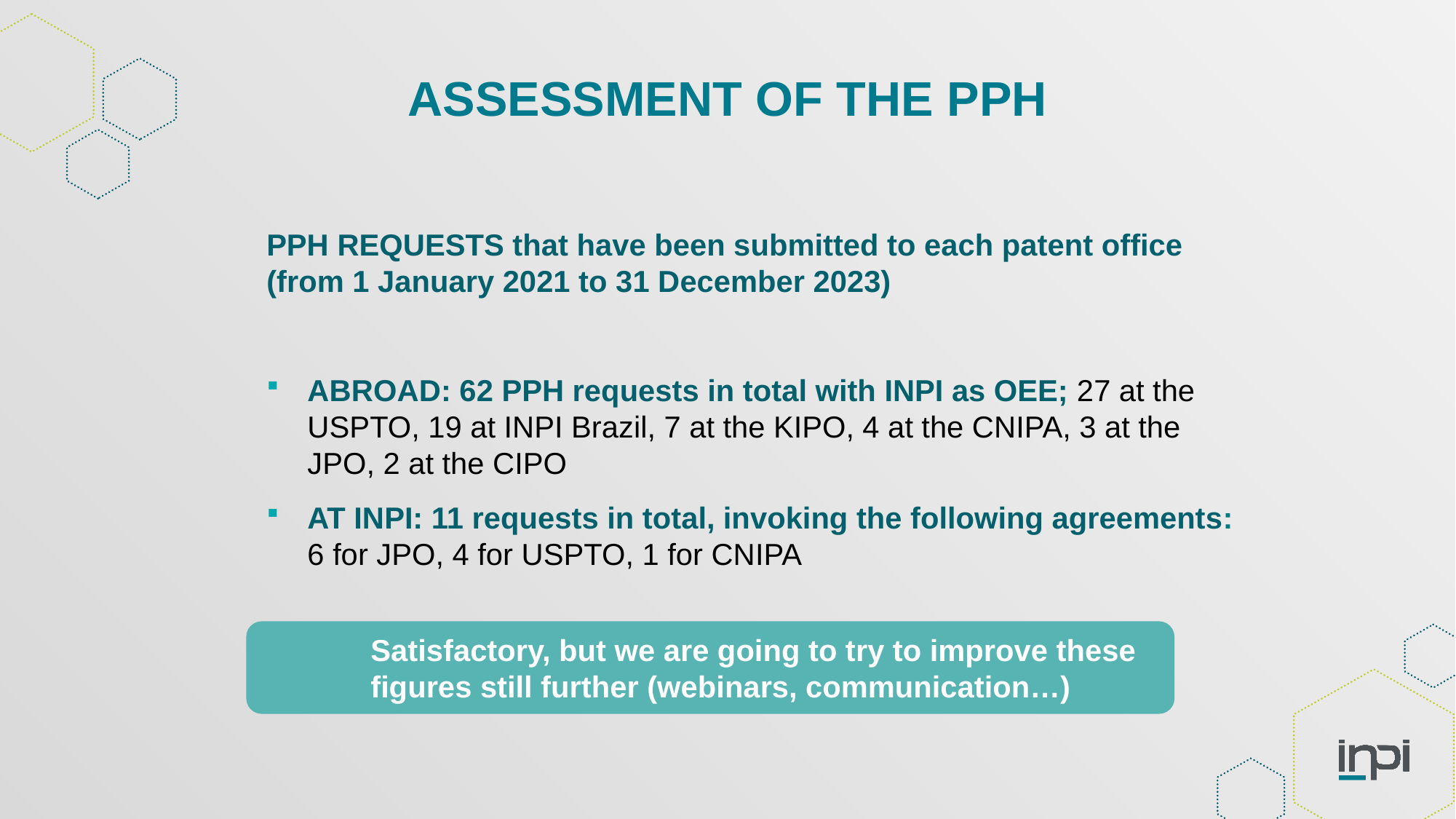

ASSESSMENT OF THE PPH
PPH REQUESTS that have been submitted to each patent office (from 1 January 2021 to 31 December 2023)

ABROAD: 62 PPH requests in total with INPI as OEE; 27 at the USPTO, 19 at INPI Brazil, 7 at the KIPO, 4 at the CNIPA, 3 at the JPO, 2 at the CIPO
AT INPI: 11 requests in total, invoking the following agreements: 6 for JPO, 4 for USPTO, 1 for CNIPA
Satisfactory, but we are going to try to improve these figures still further (webinars, communication…)